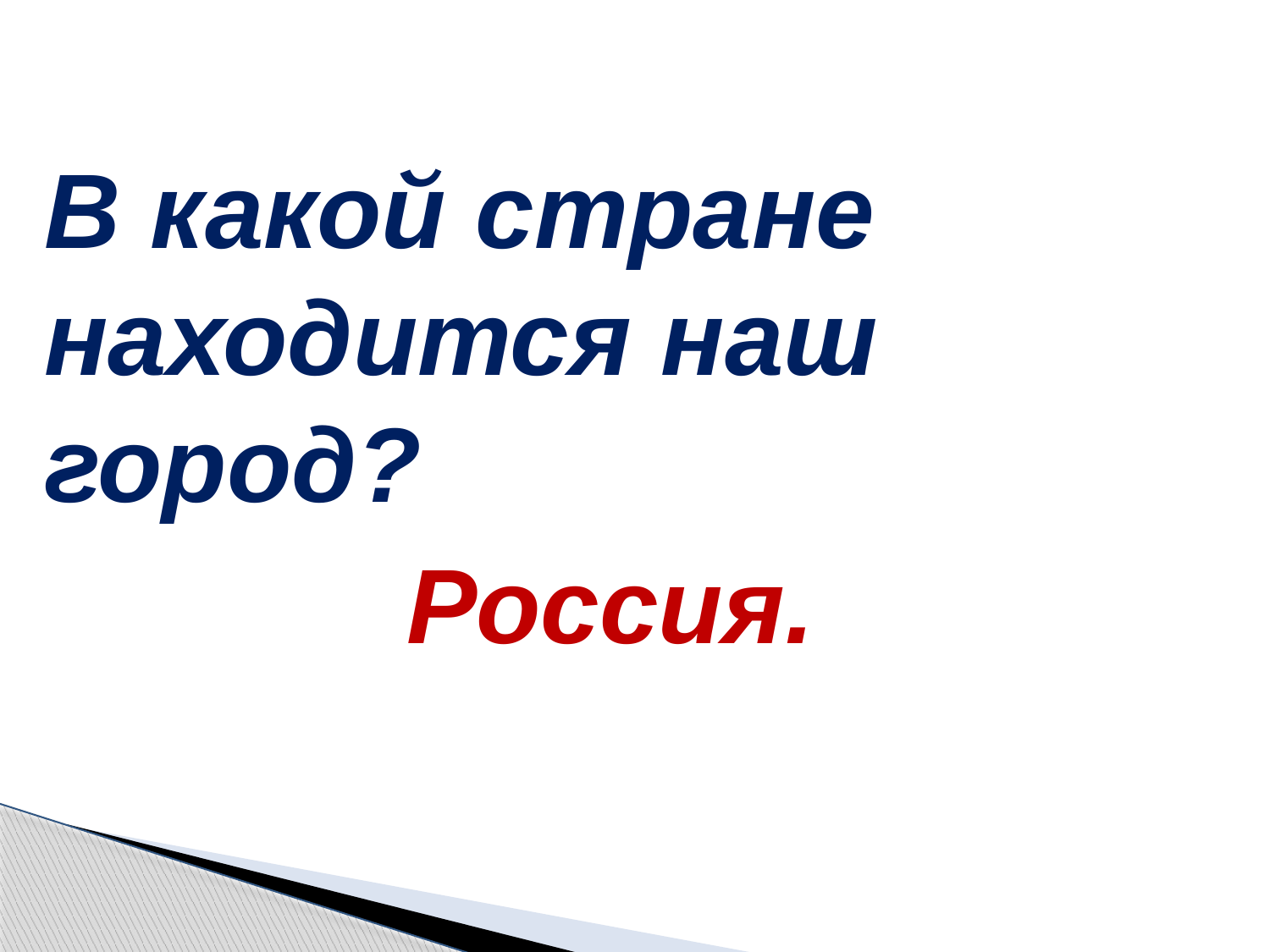

# В какой стране находится наш город?
Россия.